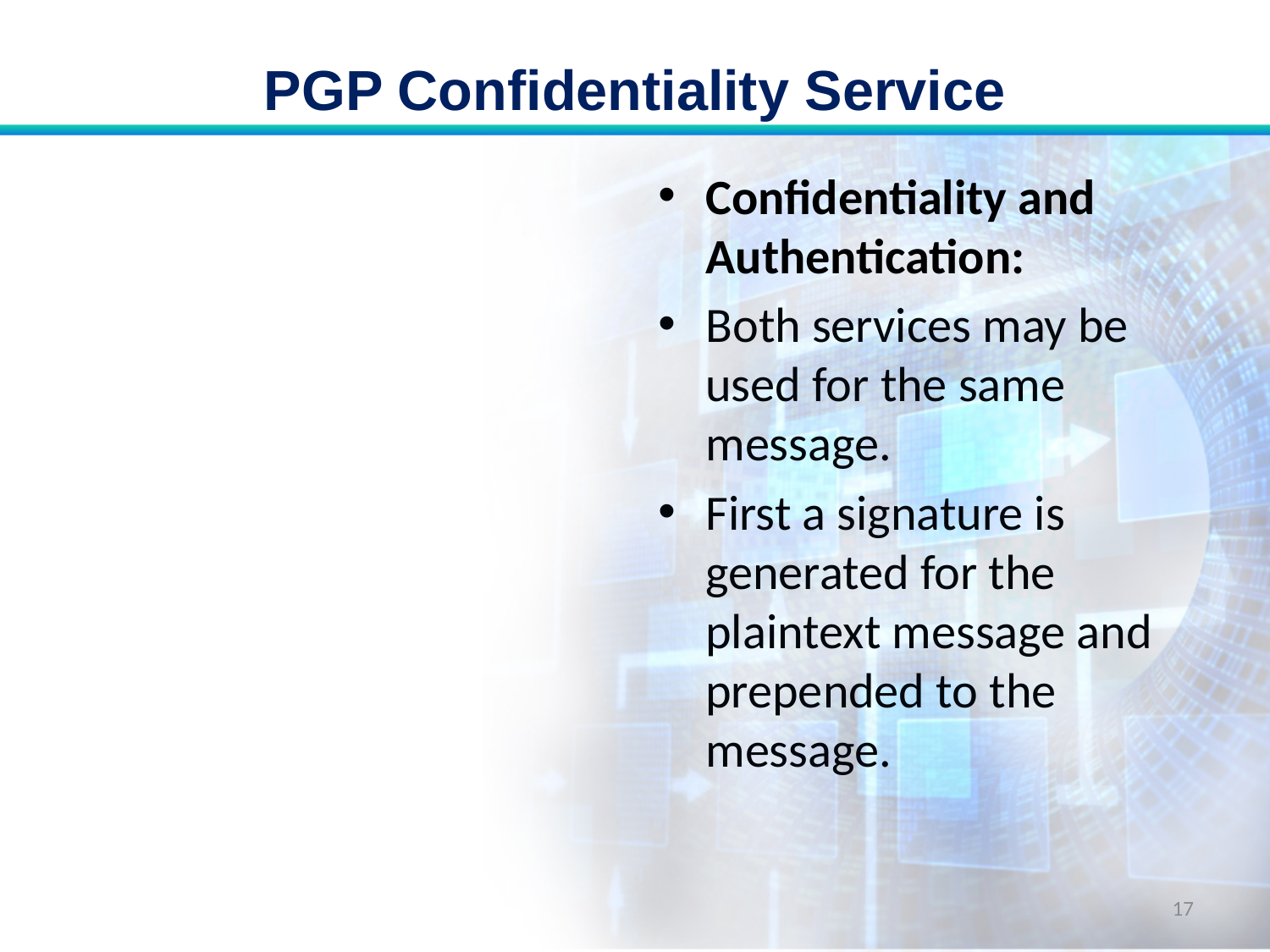

# PGP Confidentiality Service
Confidentiality and Authentication:
Both services may be used for the same message.
First a signature is generated for the plaintext message and prepended to the message.
17